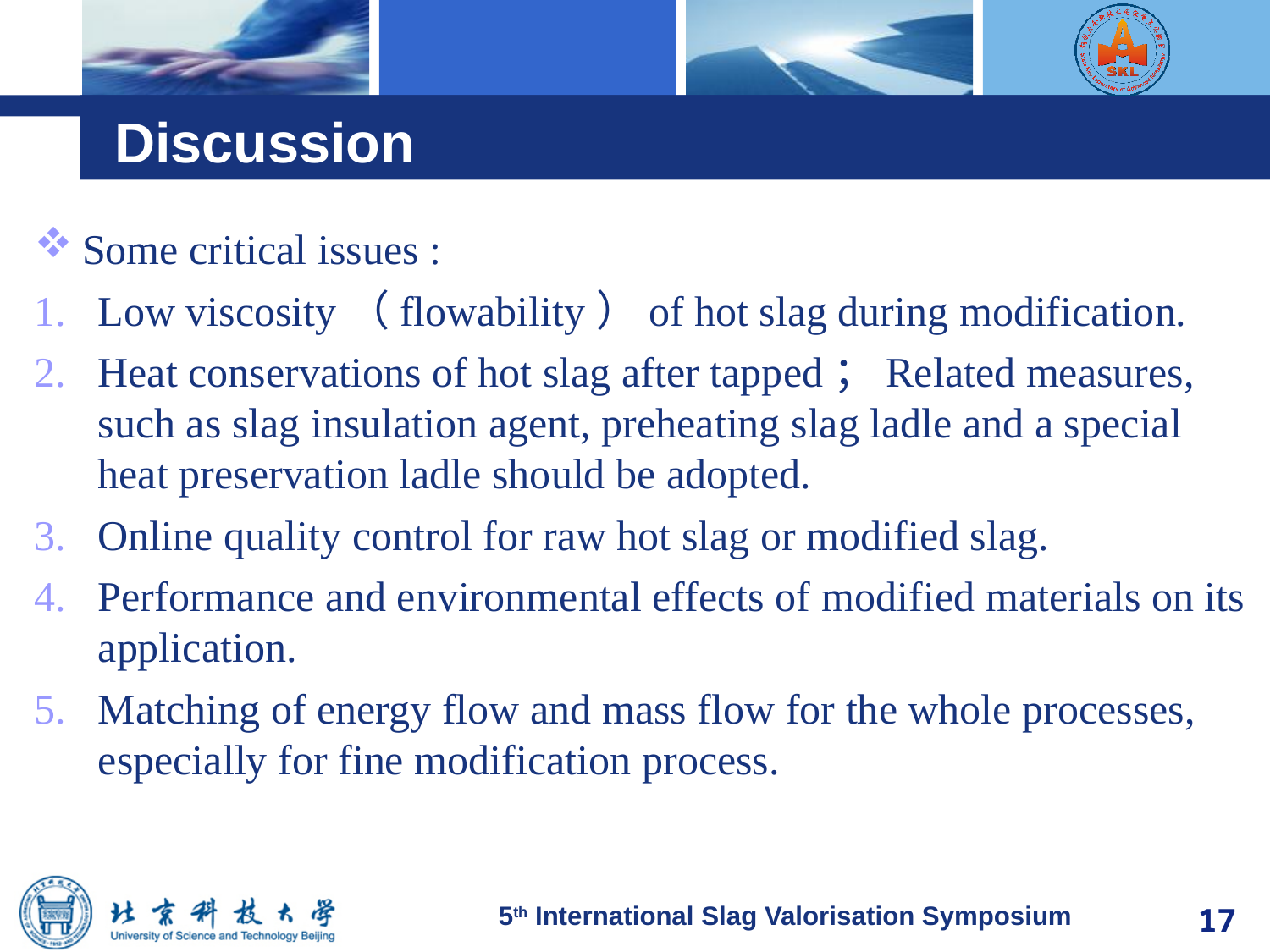

# Discussion
Some critical issues :
Low viscosity（flowability）of hot slag during modification.
Heat conservations of hot slag after tapped；Related measures, such as slag insulation agent, preheating slag ladle and a special heat preservation ladle should be adopted.
Online quality control for raw hot slag or modified slag.
Performance and environmental effects of modified materials on its application.
Matching of energy flow and mass flow for the whole processes, especially for fine modification process.